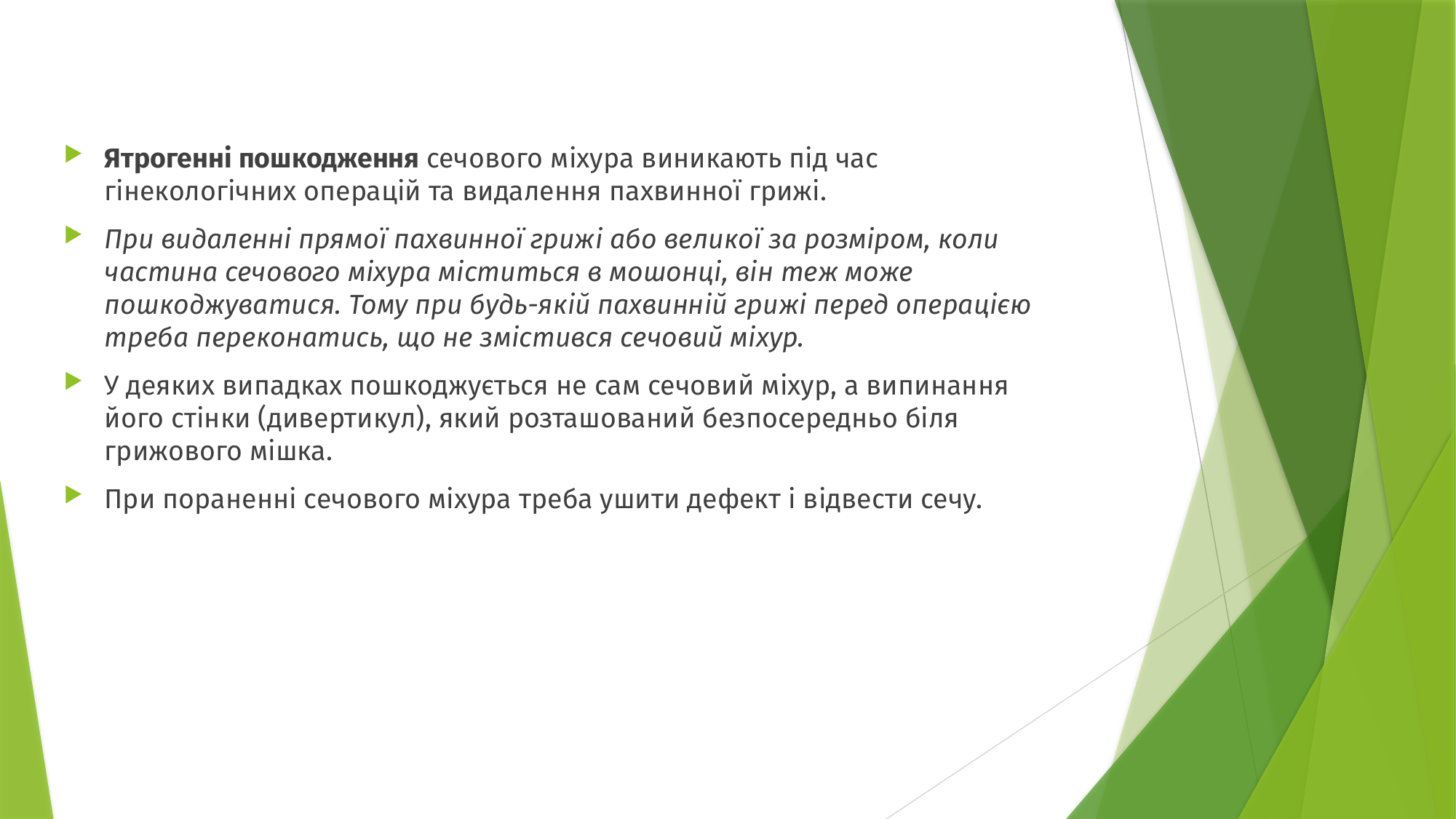

Ятрогенні пошкодження сечового міхура виникають під час гінекологічних операцій та видалення пахвинної грижі.
При видаленні прямої пахвинної грижі або великої за розміром, коли частина сечового міхура міститься в мошонці, він теж може пошкоджуватися. Тому при будь-якій пахвинній грижі перед операцією треба переконатись, що не змістився сечовий міхур.
У деяких випадках пошкоджується не сам сечовий міхур, а випинання його стінки (дивертикул), який розташований безпосередньо біля грижового мішка.
При пораненні сечового міхура треба ушити дефект і відвести сечу.